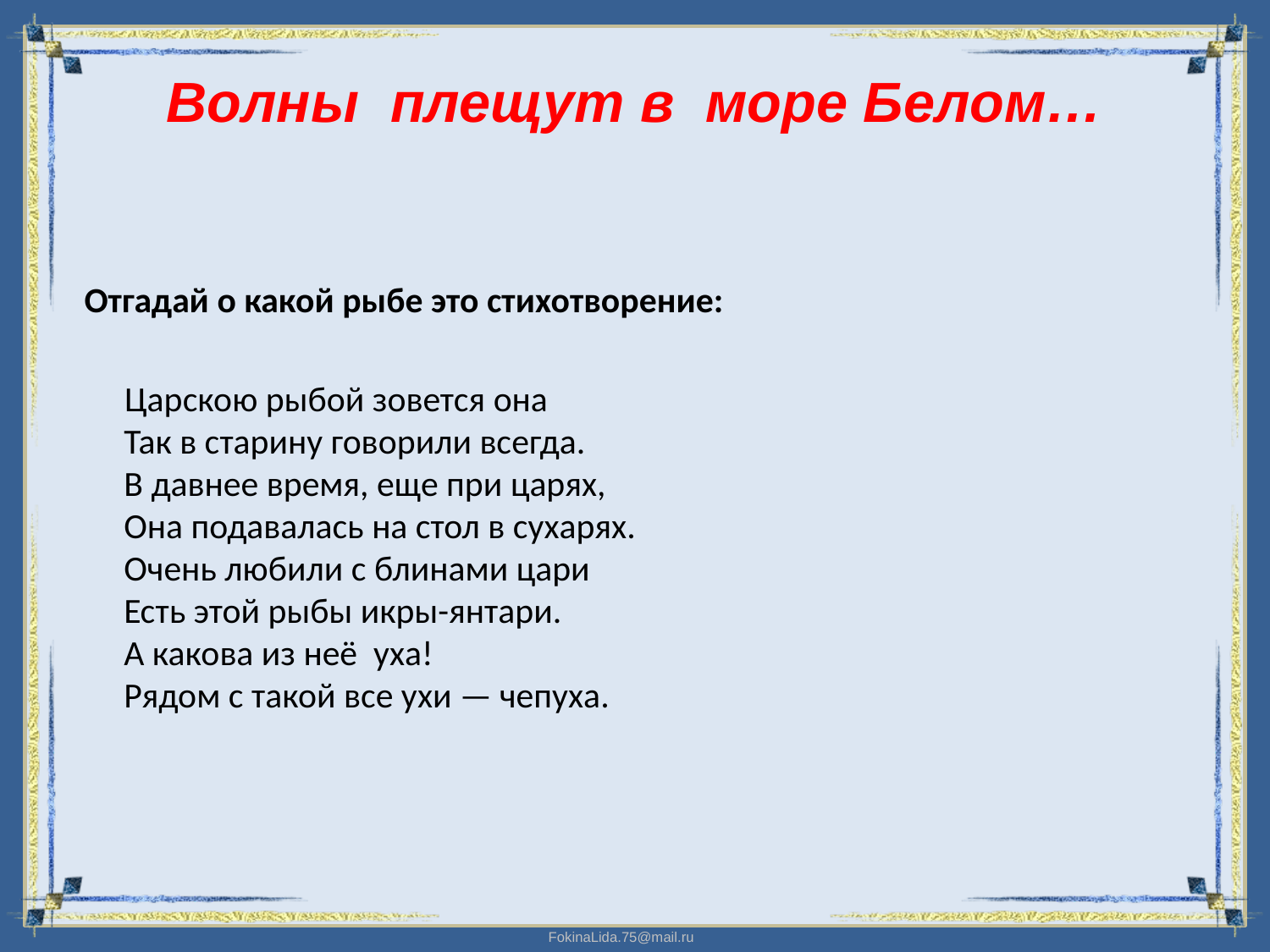

# Волны  плещут в  море Белом…

 Отгадай о какой рыбе это стихотворение:

      Царскою рыбой зовется она
Так в старину говорили всегда.
В давнее время, еще при царях,
Она подавалась на стол в сухарях.
Очень любили с блинами цари
Есть этой рыбы икры-янтари.
А какова из неё  уха!
Рядом с такой все ухи — чепуха.